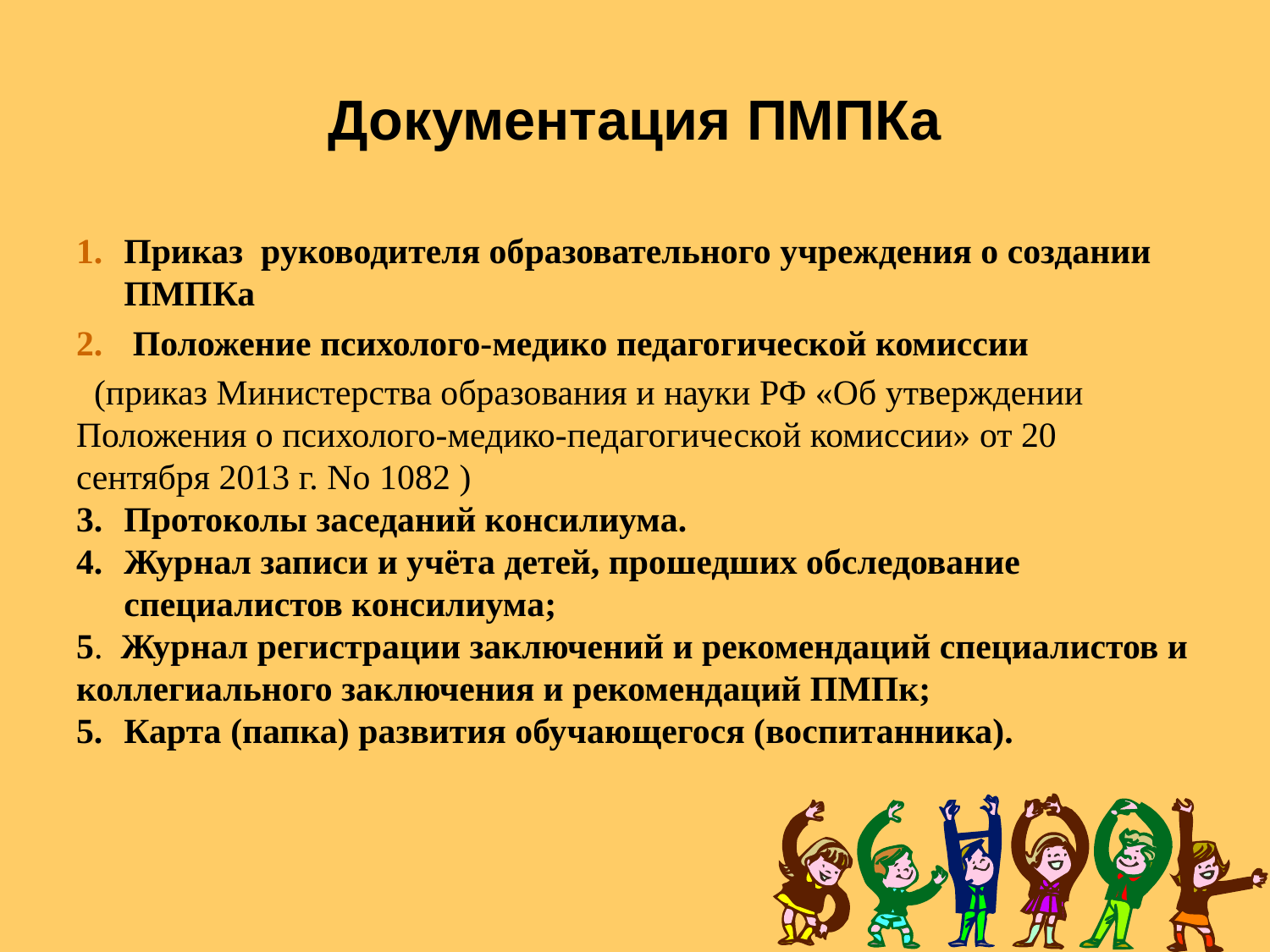

# Документация ПМПКа
Приказ  руководителя образовательного учреждения о создании ПМПКа
 Положение психолого-медико педагогической комиссии
  (приказ Министерства образования и науки РФ «Об утверждении Положения о психолого-медико-педагогической комиссии» от 20 сентября 2013 г. No 1082 )
Протоколы заседаний консилиума.
Журнал записи и учёта детей, прошедших обследование специалистов консилиума;
5.  Журнал регистрации заключений и рекомендаций специалистов и коллегиального заключения и рекомендаций ПМПк;
Карта (папка) развития обучающегося (воспитанника).